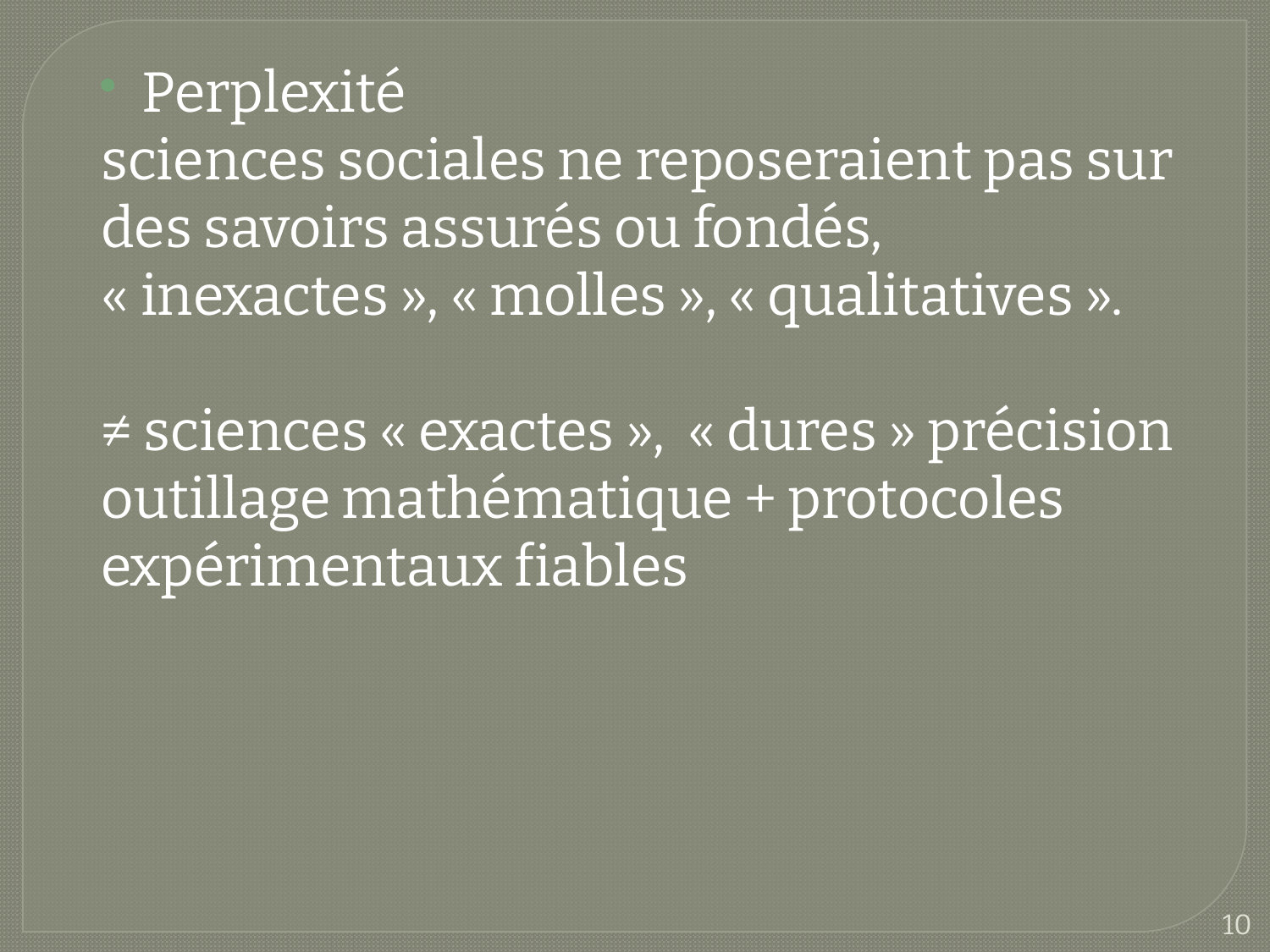

Perplexité
sciences sociales ne reposeraient pas sur des savoirs assurés ou fondés,
« inexactes », « molles », « qualitatives ».

≠ sciences « exactes »,  « dures » précision outillage mathématique + protocoles expérimentaux fiables
10